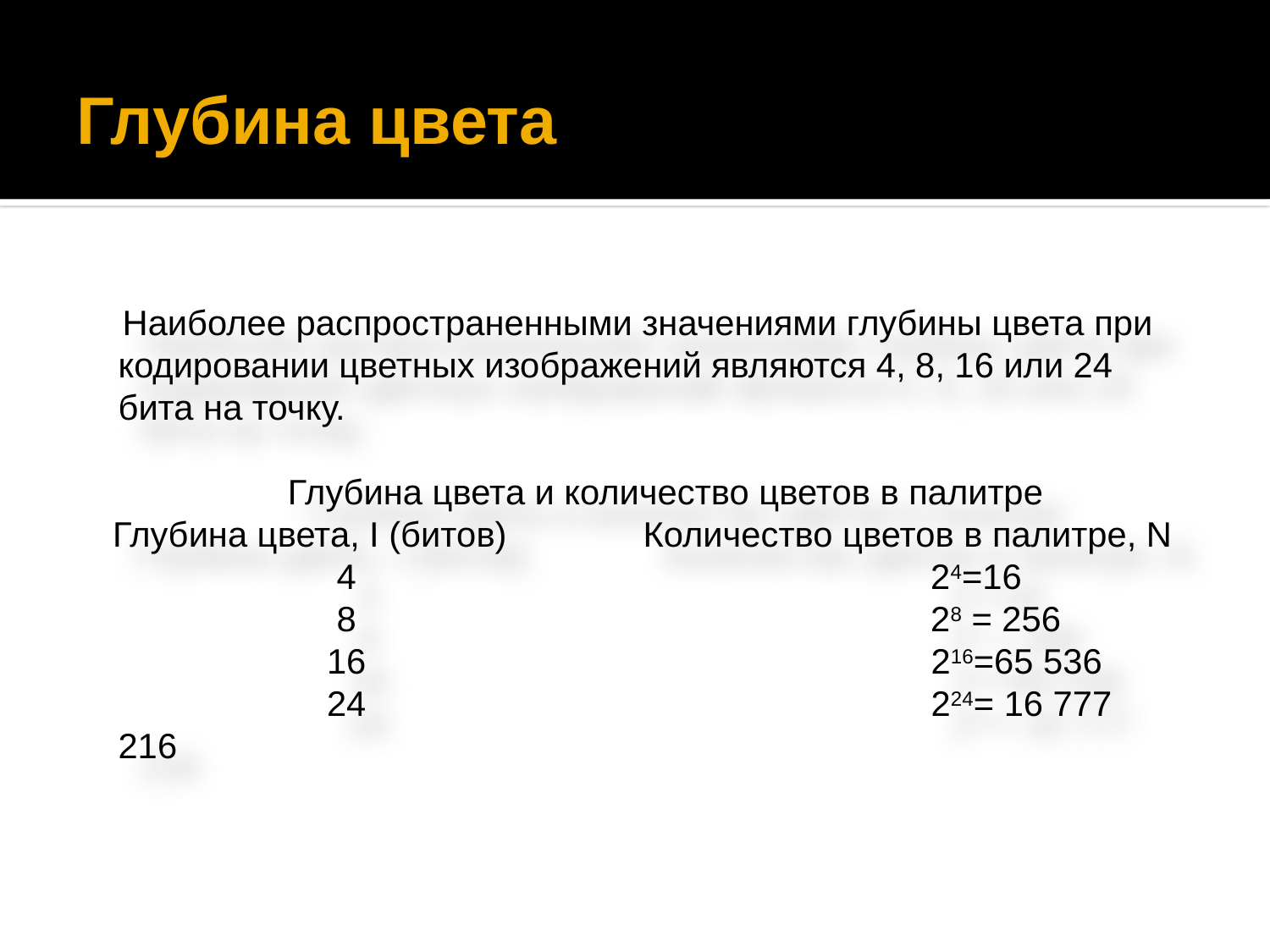

# Глубина цвета
     Наиболее распространенными значениями глубины цвета при кодировании цветных изображений являются 4, 8, 16 или 24 бита на точку.

                      Глубина цвета и количество цветов в палитре
    Глубина цвета, I (битов)              Количество цветов в палитре, N
                           4                                                           24=16
                           8                                                           28 = 256
                          16                                                          216=65 536
                          24                                                          224= 16 777 216